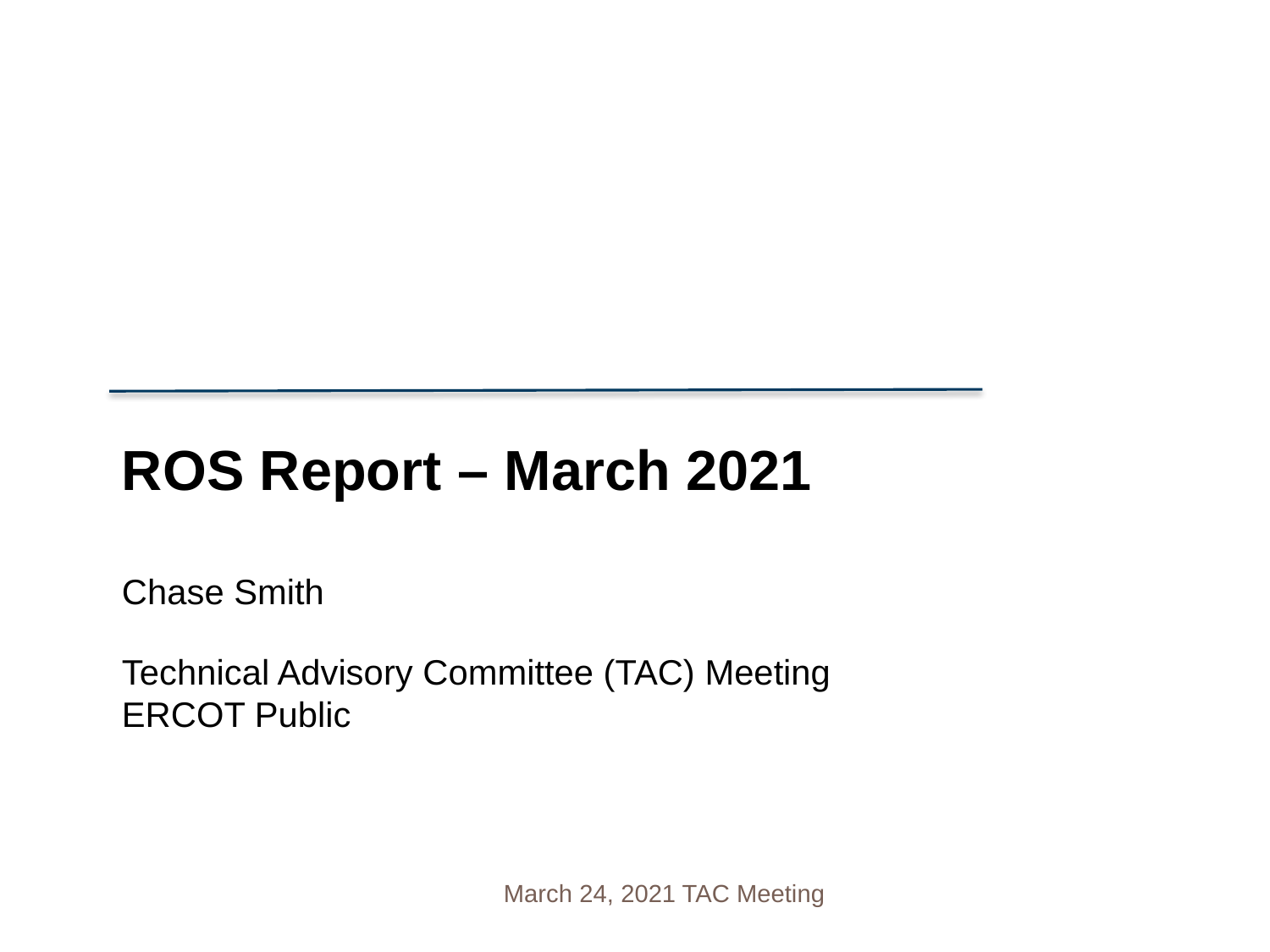

ROS Report – March 2021

Chase Smith

Technical Advisory Committee (TAC) Meeting
ERCOT Public

March 24, 2021 TAC Meeting